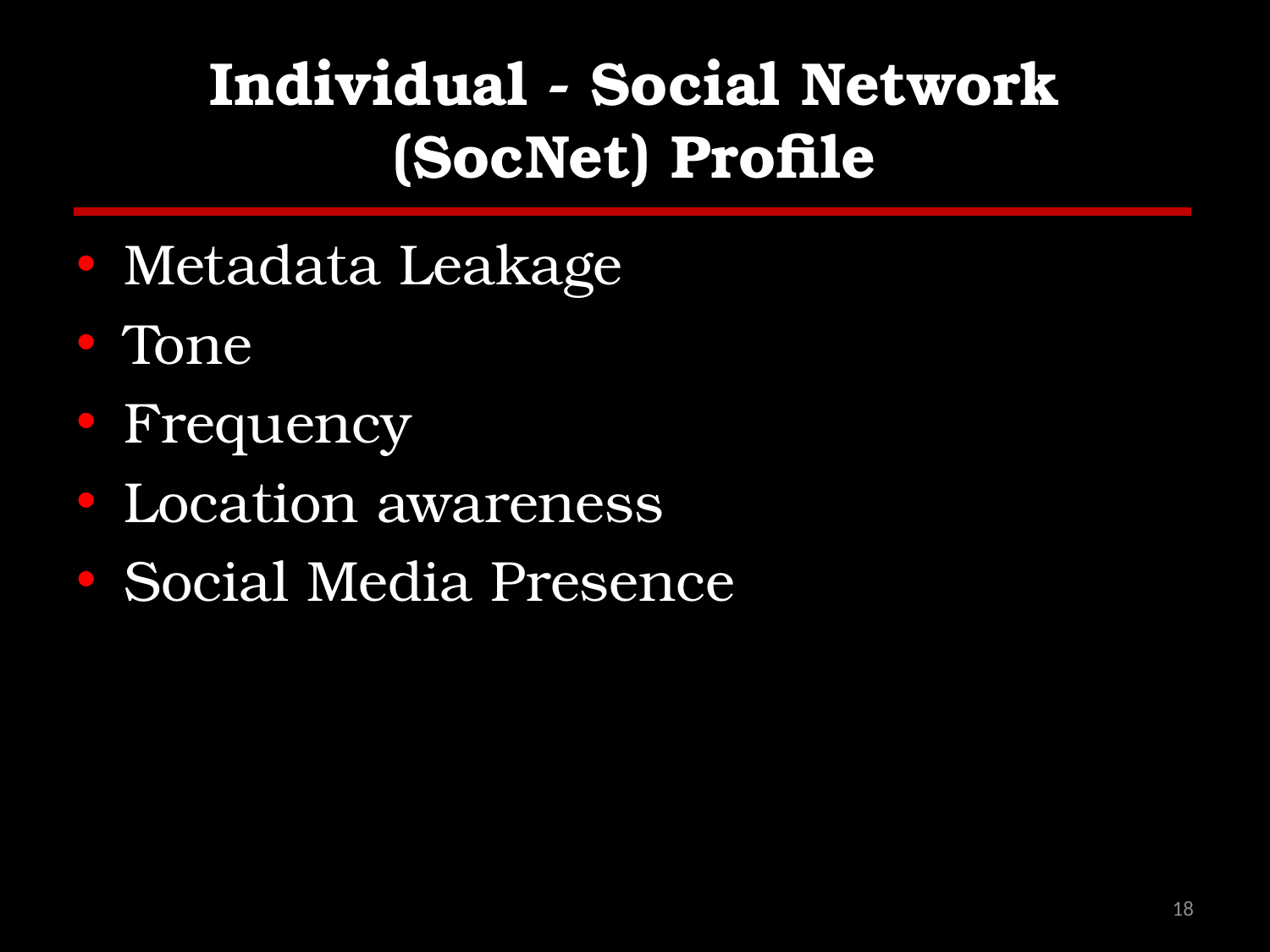

# Individual - Social Network (SocNet) Profile
Metadata Leakage
Tone
Frequency
Location awareness
Social Media Presence
18